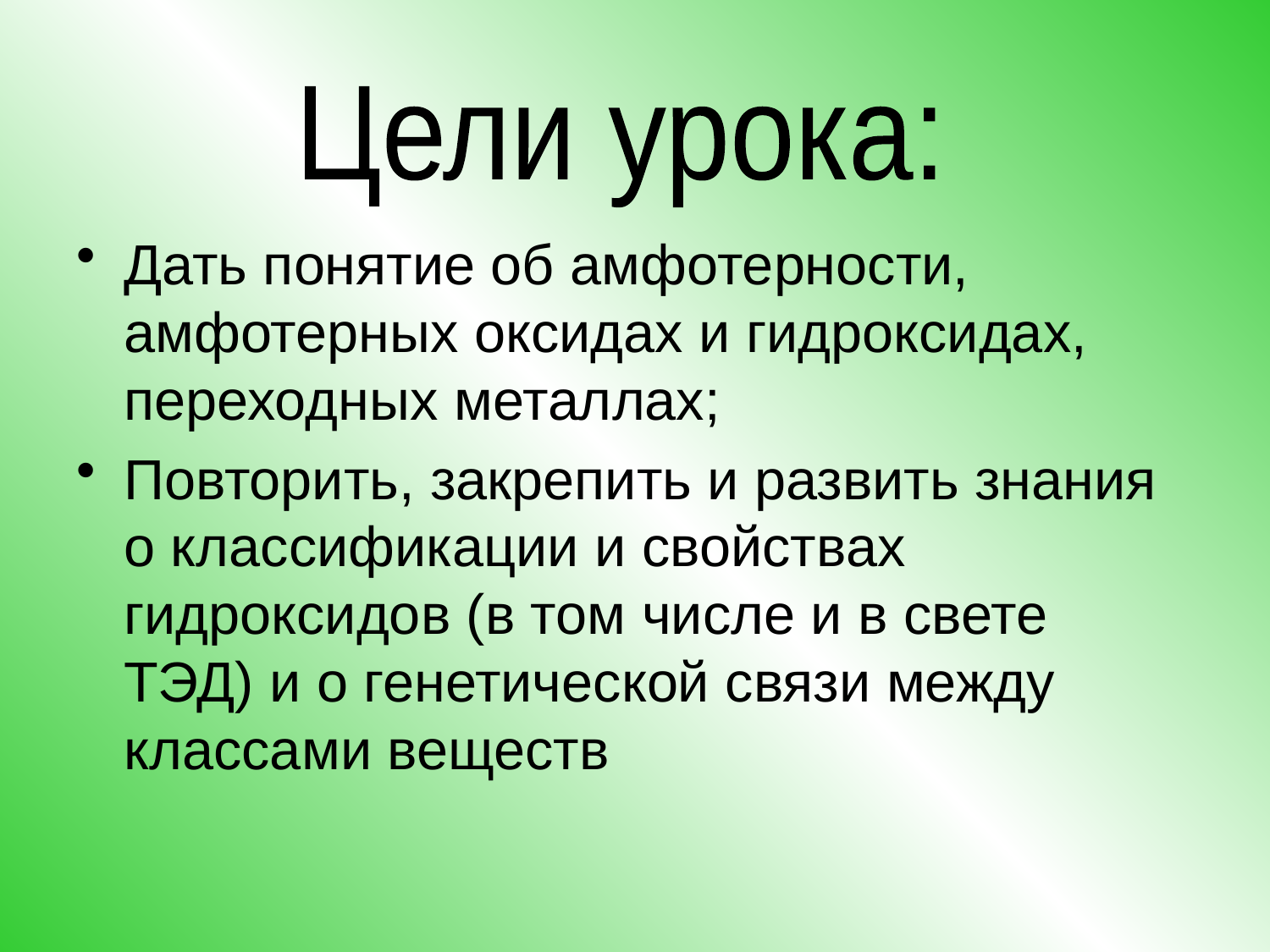

Цели урока:
Дать понятие об амфотерности, амфотерных оксидах и гидроксидах, переходных металлах;
Повторить, закрепить и развить знания о классификации и свойствах гидроксидов (в том числе и в свете ТЭД) и о генетической связи между классами веществ